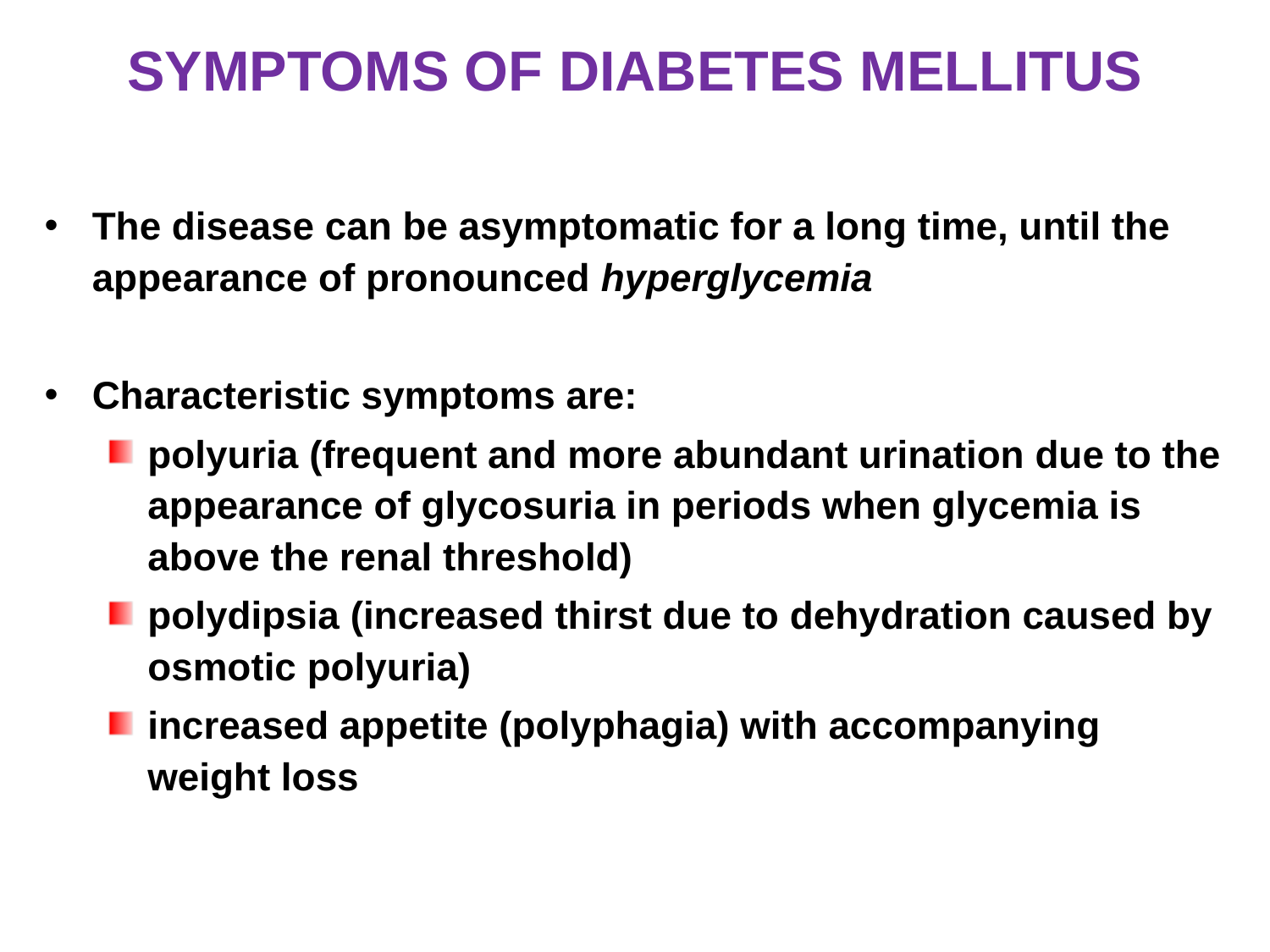

# SYMPTOMS OF DIABETES MELLITUS
The disease can be asymptomatic for a long time, until the appearance of pronounced hyperglycemia

Characteristic symptoms are:
polyuria (frequent and more abundant urination due to the appearance of glycosuria in periods when glycemia is above the renal threshold)
polydipsia (increased thirst due to dehydration caused by osmotic polyuria)
increased appetite (polyphagia) with accompanying weight loss